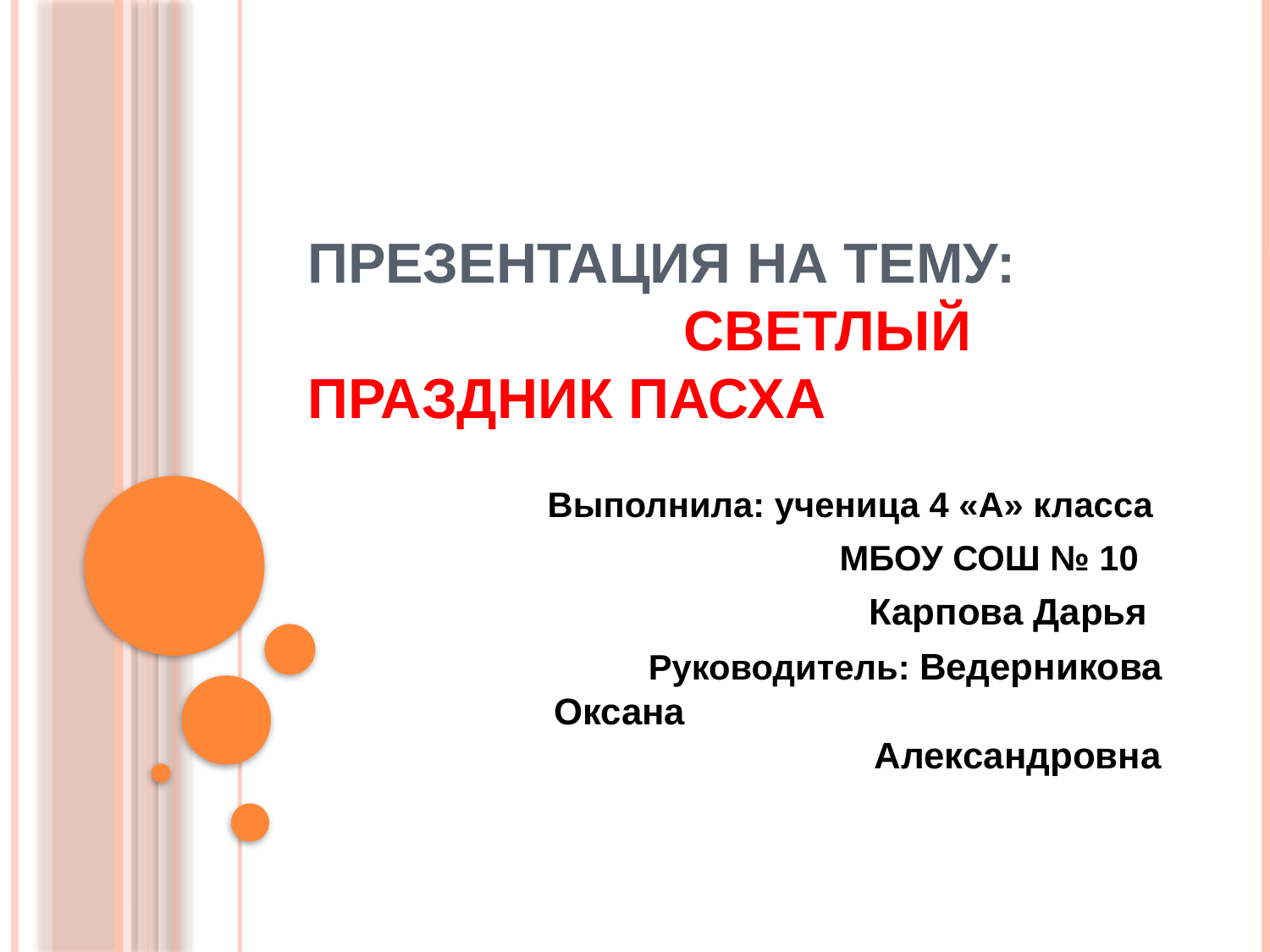

# Презентация на тему:                                  Светлый праздник Пасха
Выполнила: ученица 4 «А» класса
                              МБОУ СОШ № 10
                               Карпова Дарья
Руководитель: Ведерникова Оксана                                                                              Александровна